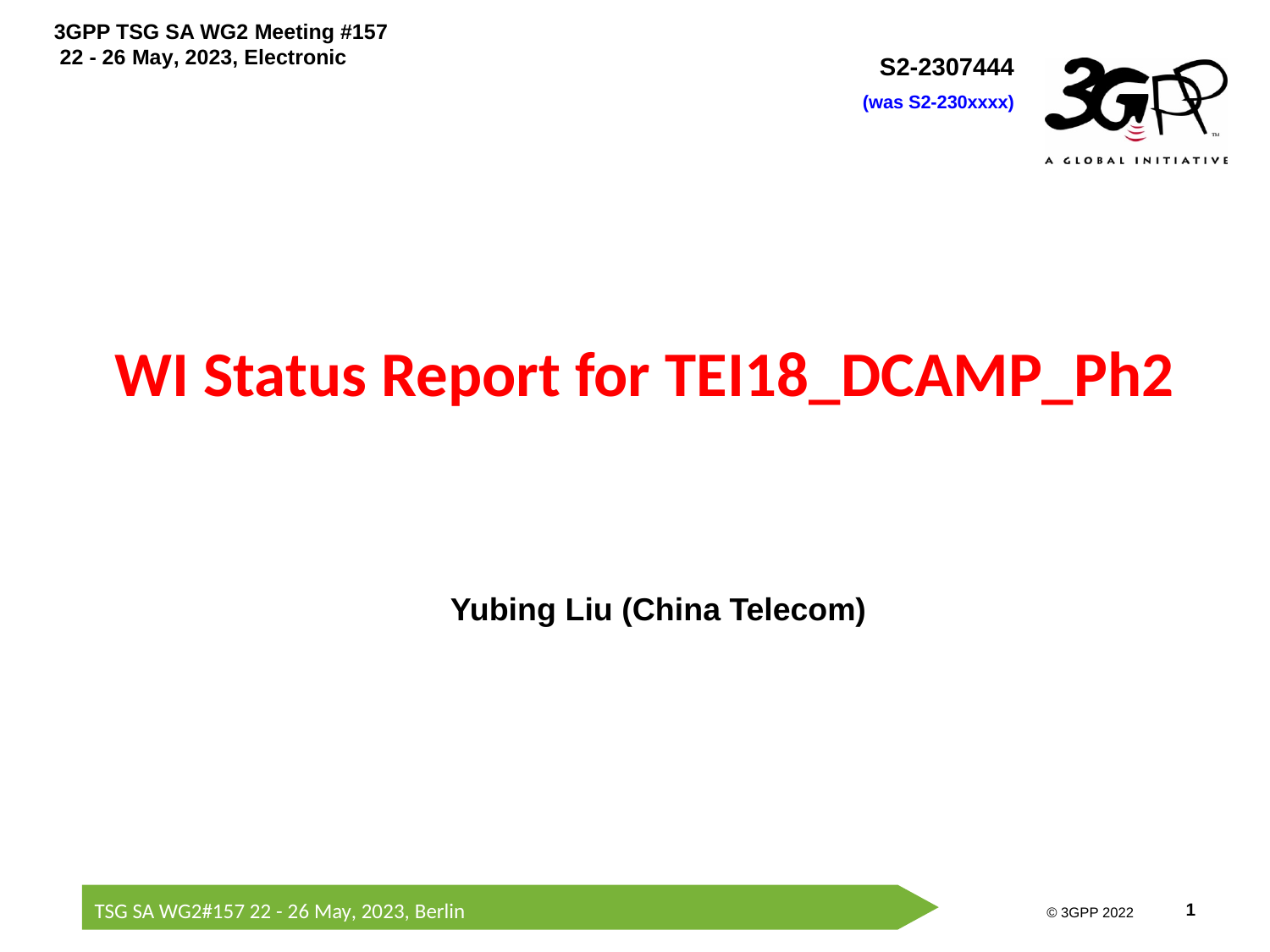

# WI Status Report for TEI18_DCAMP_Ph2
Yubing Liu (China Telecom)